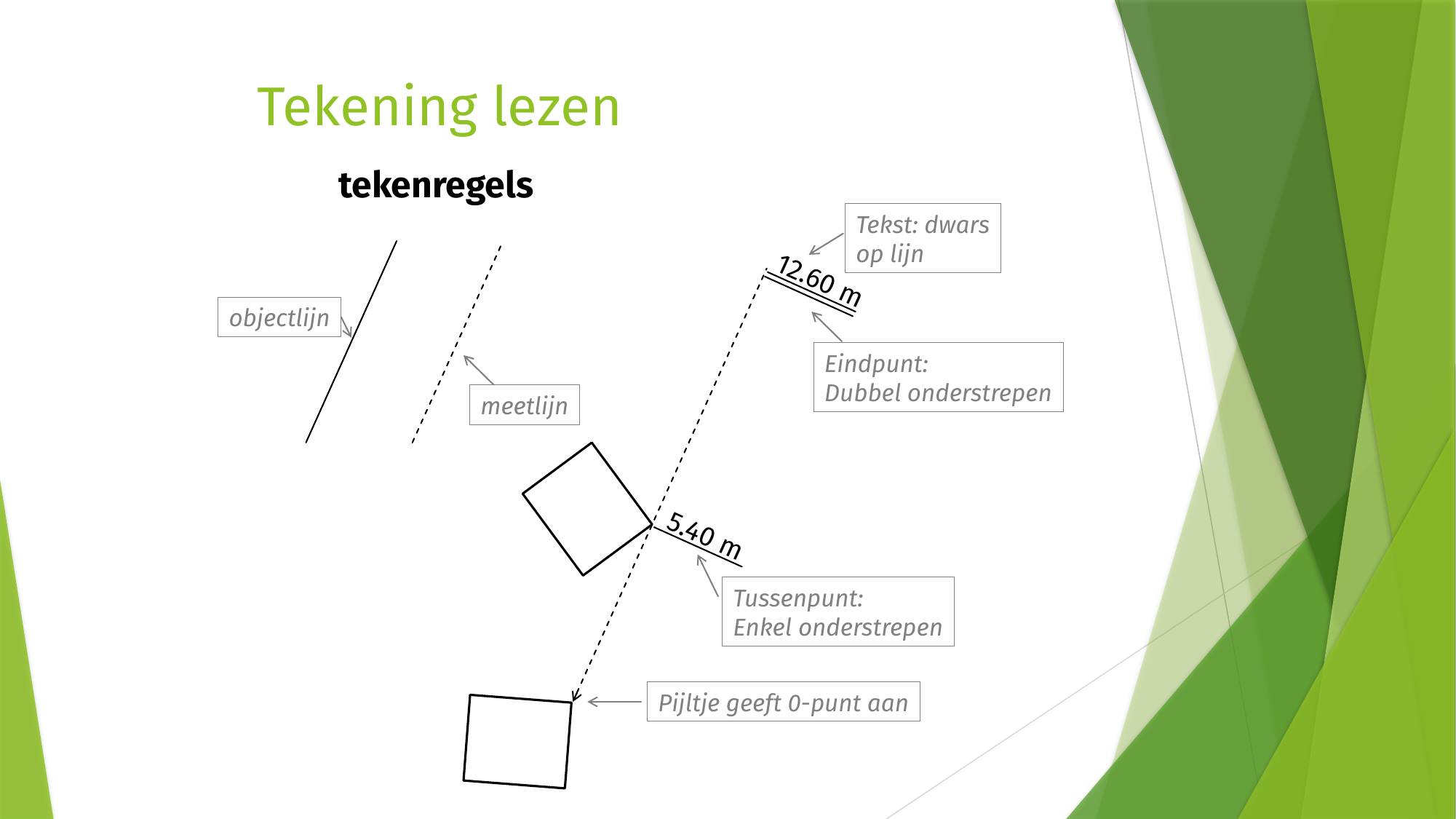

Tekening lezen
tekenregels
Tekst: dwars
op lijn
12.60 m
objectlijn
Eindpunt:
Dubbel onderstrepen
meetlijn

5.40 m
Tussenpunt:
Enkel onderstrepen
Pijltje geeft 0-punt aan